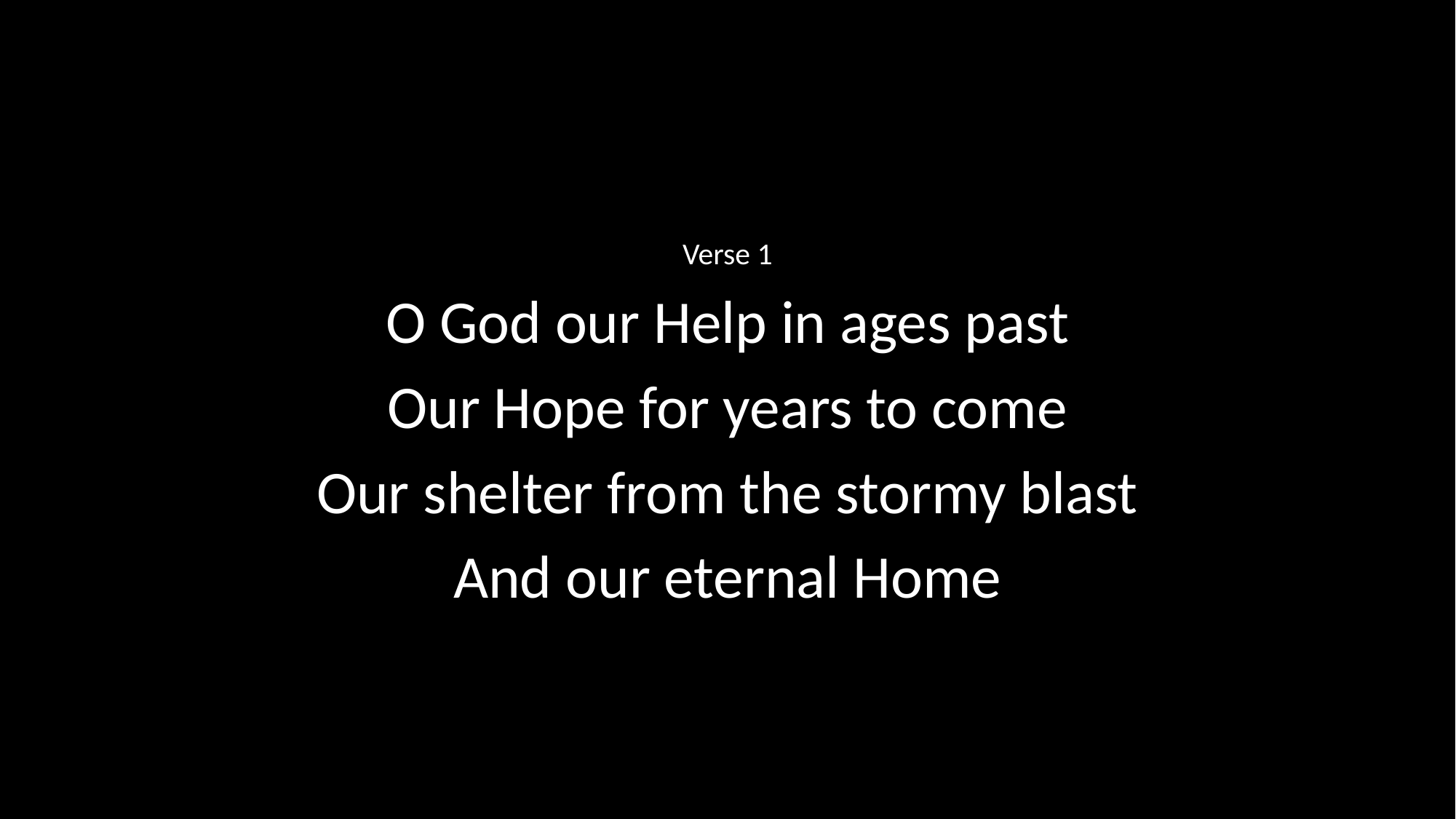

Verse 1
O God our Help in ages past
Our Hope for years to come
Our shelter from the stormy blast
And our eternal Home